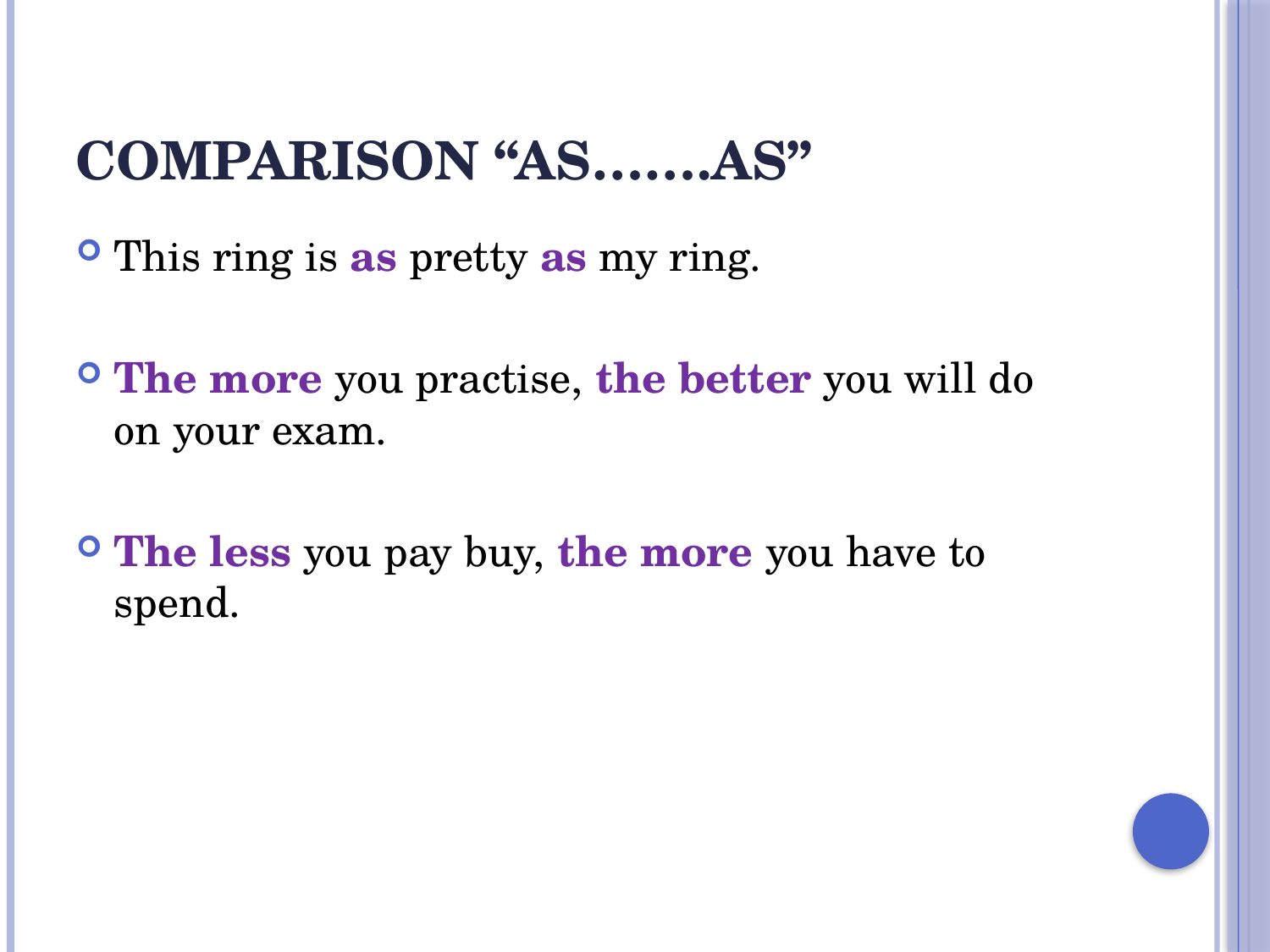

# Comparison “as…….as”
This ring is as pretty as my ring.

The more you practise, the better you will do on your exam.

The less you pay buy, the more you have to spend.